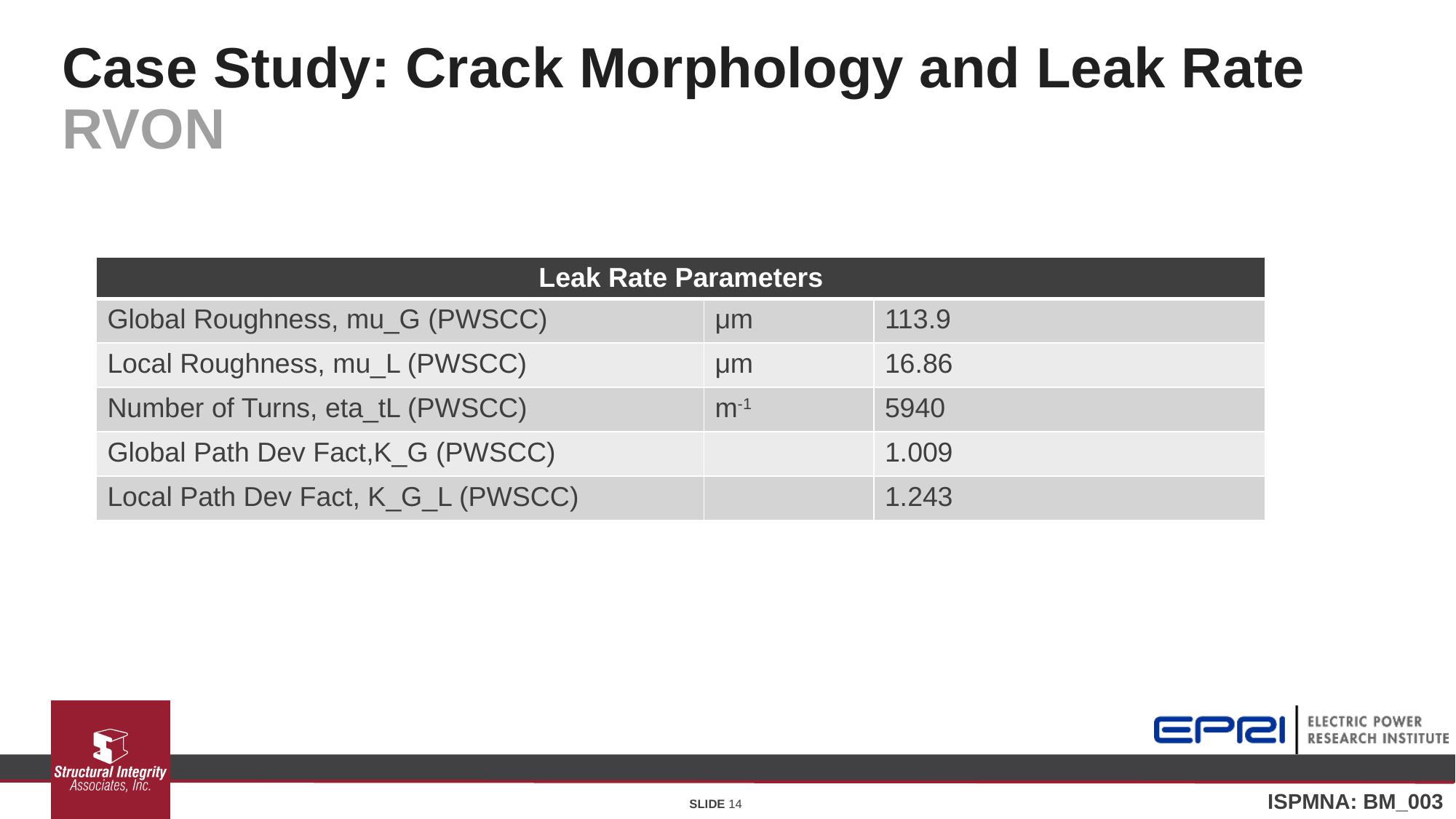

# Case Study: Crack Morphology and Leak Rate RVON
| Leak Rate Parameters |  |  |
| --- | --- | --- |
| Global Roughness, mu\_G (PWSCC) | μm | 113.9 |
| Local Roughness, mu\_L (PWSCC) | μm | 16.86 |
| Number of Turns, eta\_tL (PWSCC) | m-1 | 5940 |
| Global Path Dev Fact,K\_G (PWSCC) |  | 1.009 |
| Local Path Dev Fact, K\_G\_L (PWSCC) |  | 1.243 |
SLIDE 14